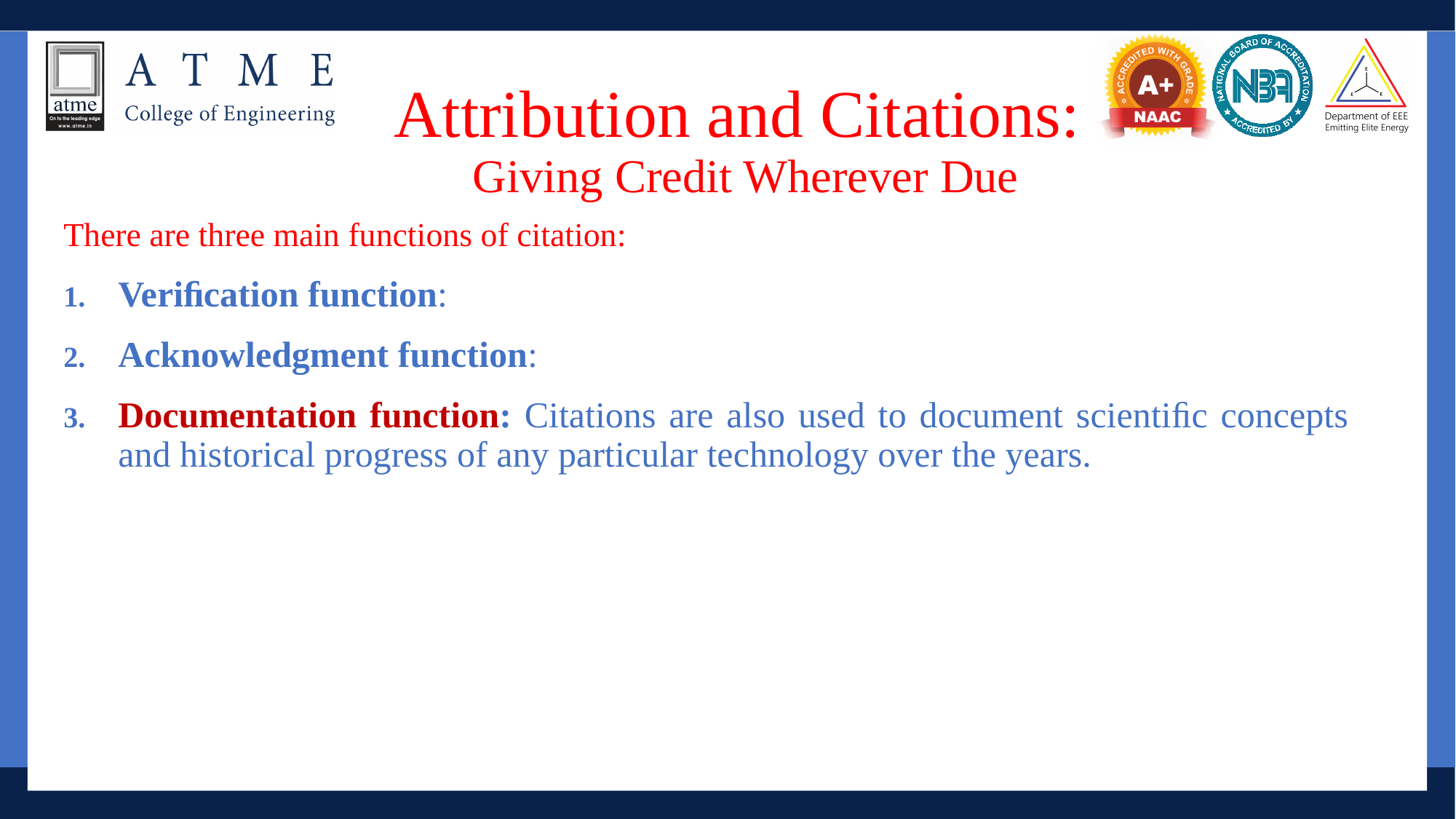

# Attribution and Citations: Giving Credit Wherever Due
There are three main functions of citation:
Veriﬁcation function:
Acknowledgment function:
Documentation function: Citations are also used to document scientiﬁc concepts and historical progress of any particular technology over the years.